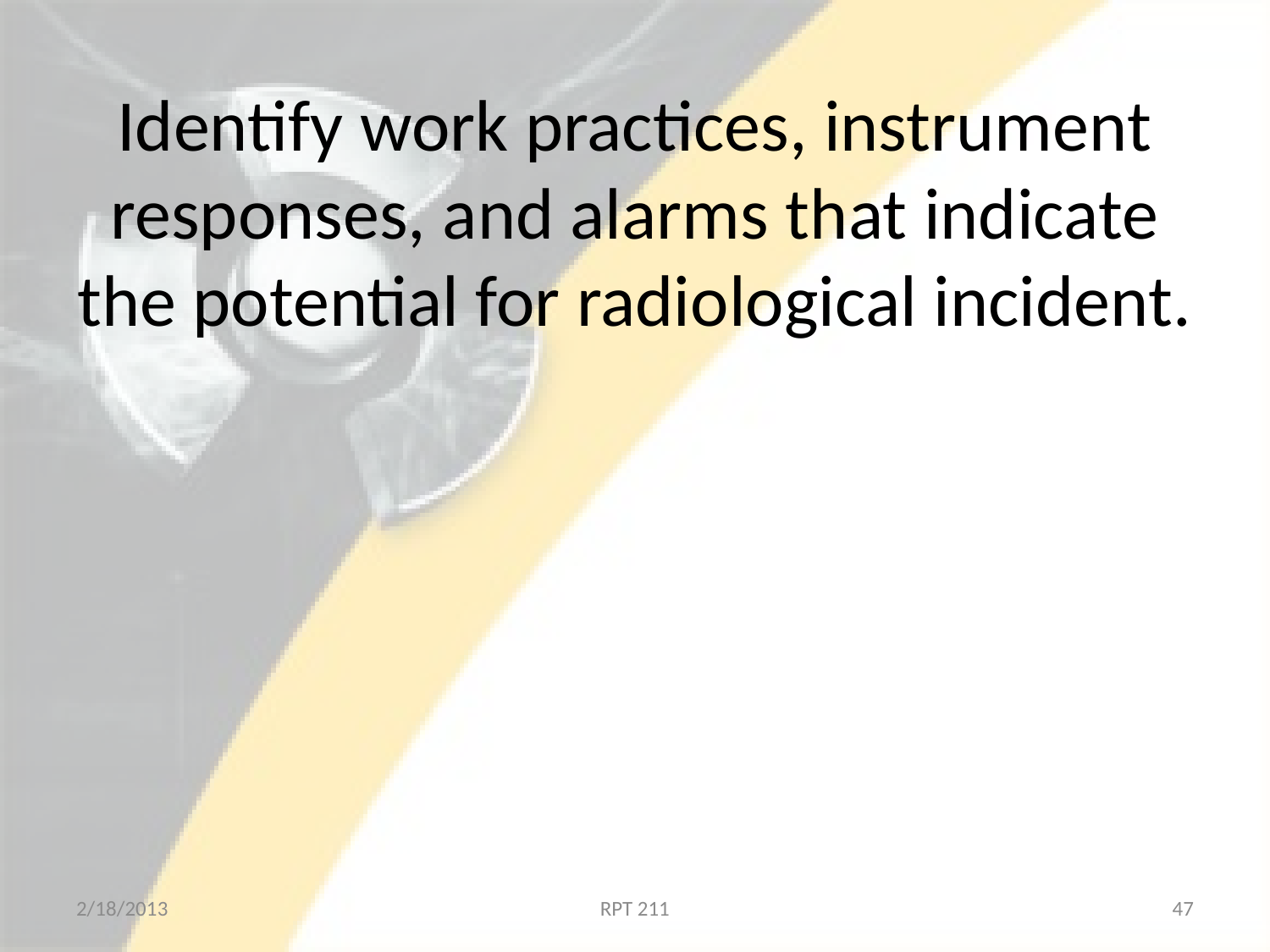

# Identify work practices, instrument responses, and alarms that indicate the potential for radiological incident.

2/18/2013
RPT 211
47